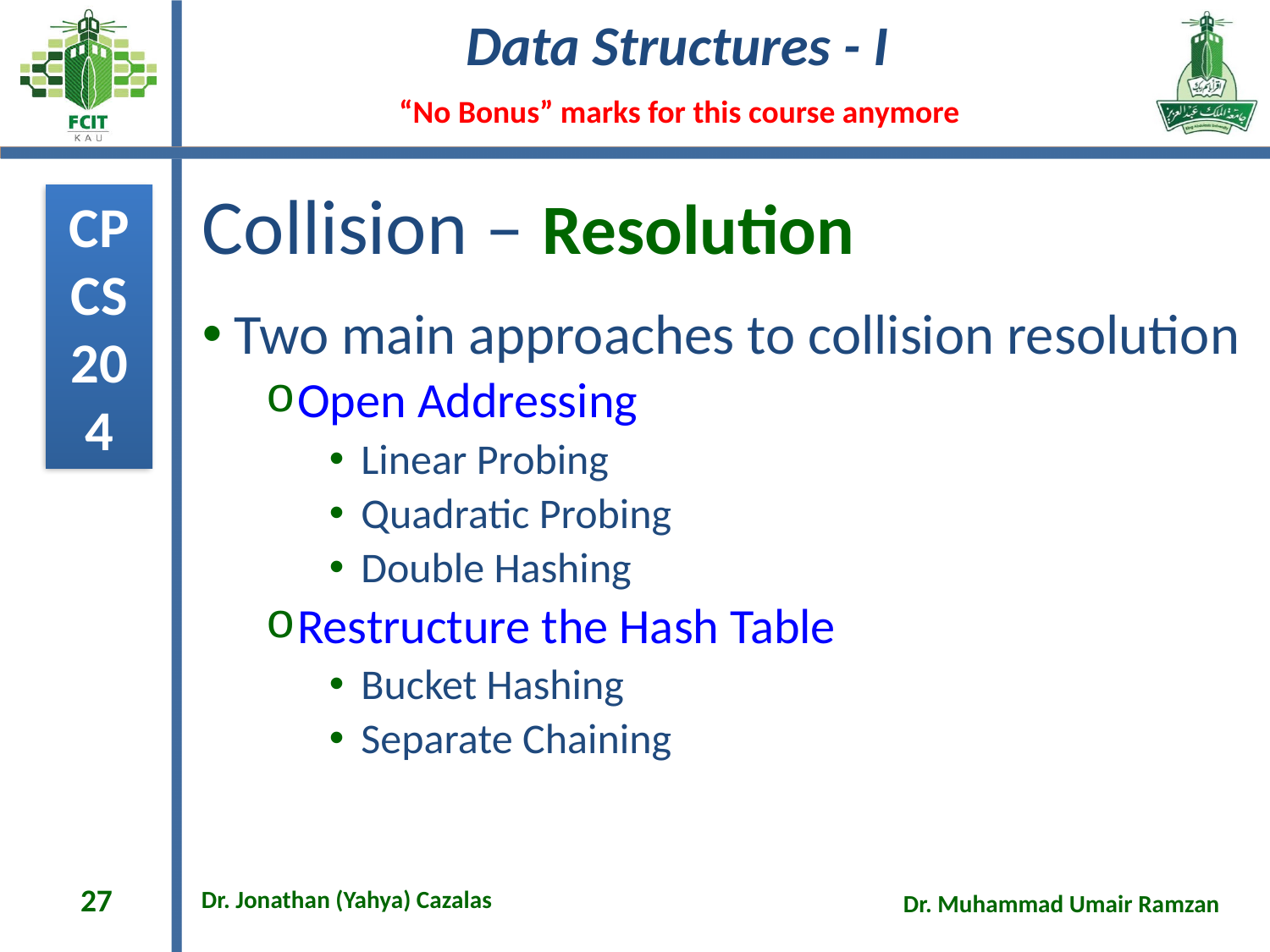

# Collision – Resolution
Two main approaches to collision resolution
Open Addressing
Linear Probing
Quadratic Probing
Double Hashing
Restructure the Hash Table
Bucket Hashing
Separate Chaining
27